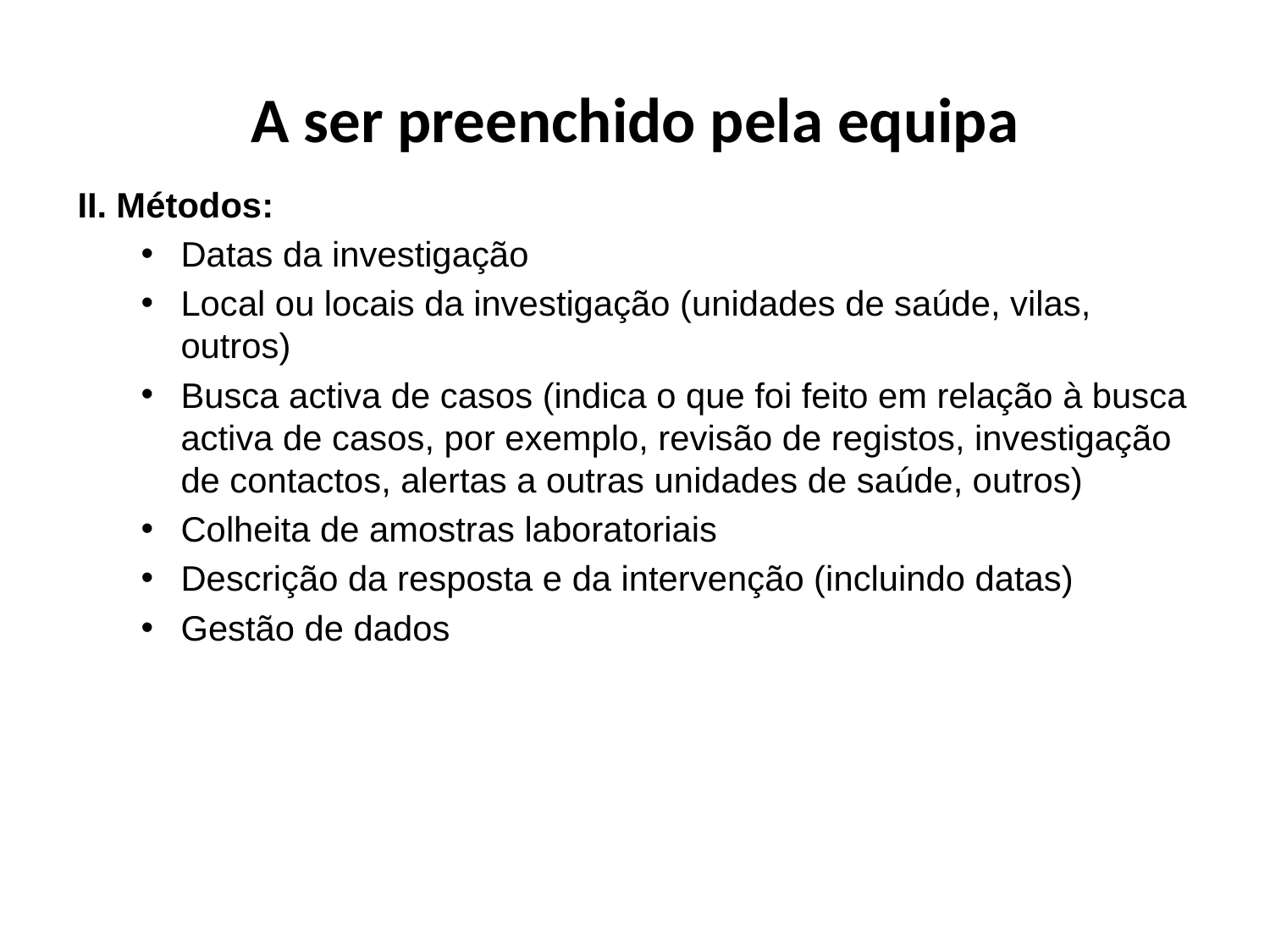

# A ser preenchido pela equipa
II. Métodos:
Datas da investigação
Local ou locais da investigação (unidades de saúde, vilas, outros)
Busca activa de casos (indica o que foi feito em relação à busca activa de casos, por exemplo, revisão de registos, investigação de contactos, alertas a outras unidades de saúde, outros)
Colheita de amostras laboratoriais
Descrição da resposta e da intervenção (incluindo datas)
Gestão de dados